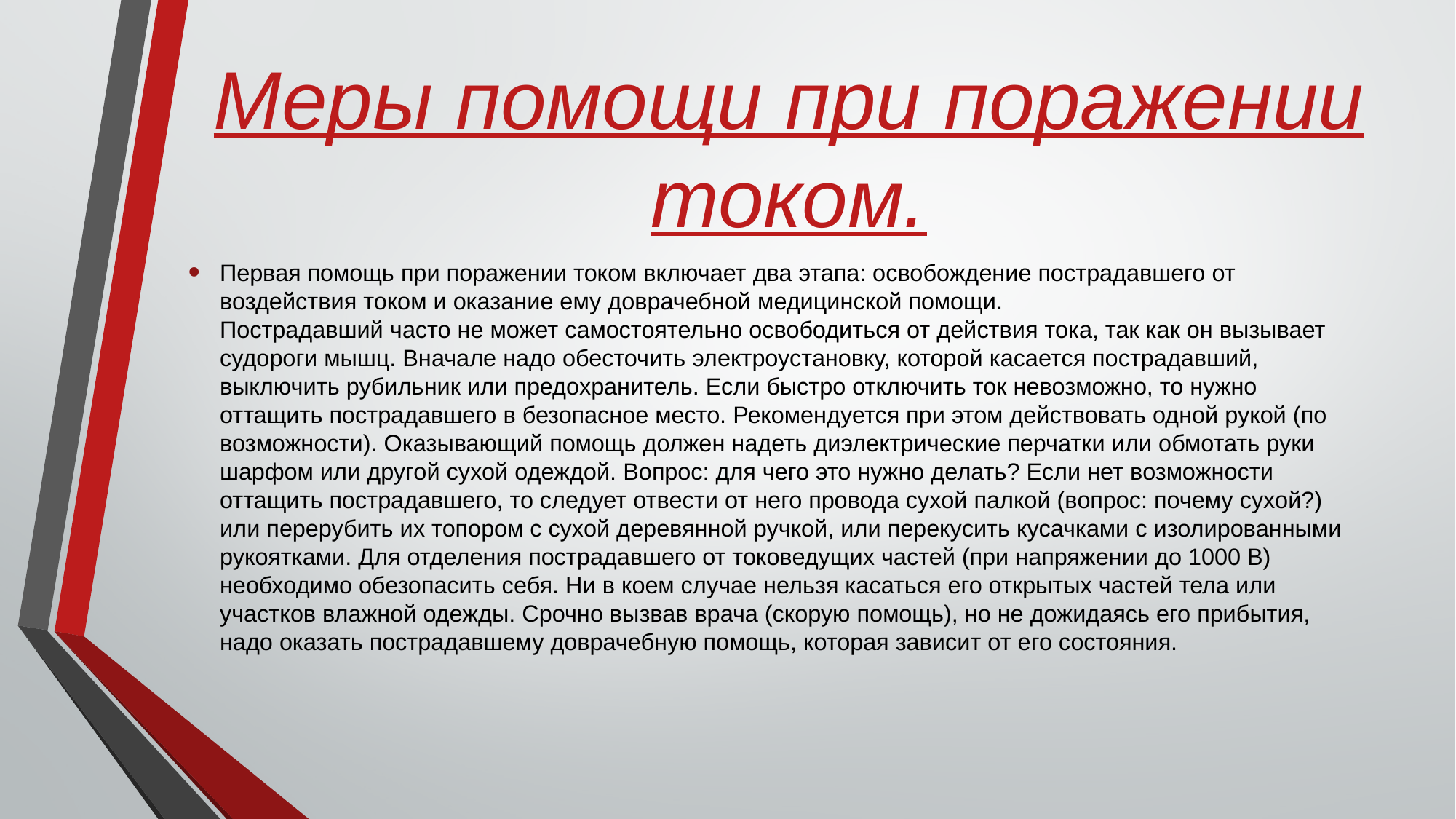

# Меры помощи при поражении током.
Первая помощь при поражении током включает два этапа: освобождение пострадавшего от воздействия током и оказание ему доврачебной медицинской помощи.  
Пострадавший часто не может самостоятельно освободиться от действия тока, так как он вызывает судороги мышц. Вначале надо обесточить электроустановку, которой касается пострадавший, выключить рубильник или предохранитель. Если быстро отключить ток невозможно, то нужно оттащить пострадавшего в безопасное место. Рекомендуется при этом действовать одной рукой (по возможности). Оказывающий помощь должен надеть диэлектрические перчатки или обмотать руки шарфом или другой сухой одеждой. Вопрос: для чего это нужно делать? Если нет возможности оттащить пострадавшего, то следует отвести от него провода сухой палкой (вопрос: почему сухой?) или перерубить их топором с сухой деревянной ручкой, или перекусить кусачками с изолированными рукоятками. Для отделения пострадавшего от токоведущих частей (при напряжении до 1000 В) необходимо обезопасить себя. Ни в коем случае нельзя касаться его открытых частей тела или участков влажной одежды. Срочно вызвав врача (скорую помощь), но не дожидаясь его прибытия, надо оказать пострадавшему доврачебную помощь, которая зависит от его состояния.